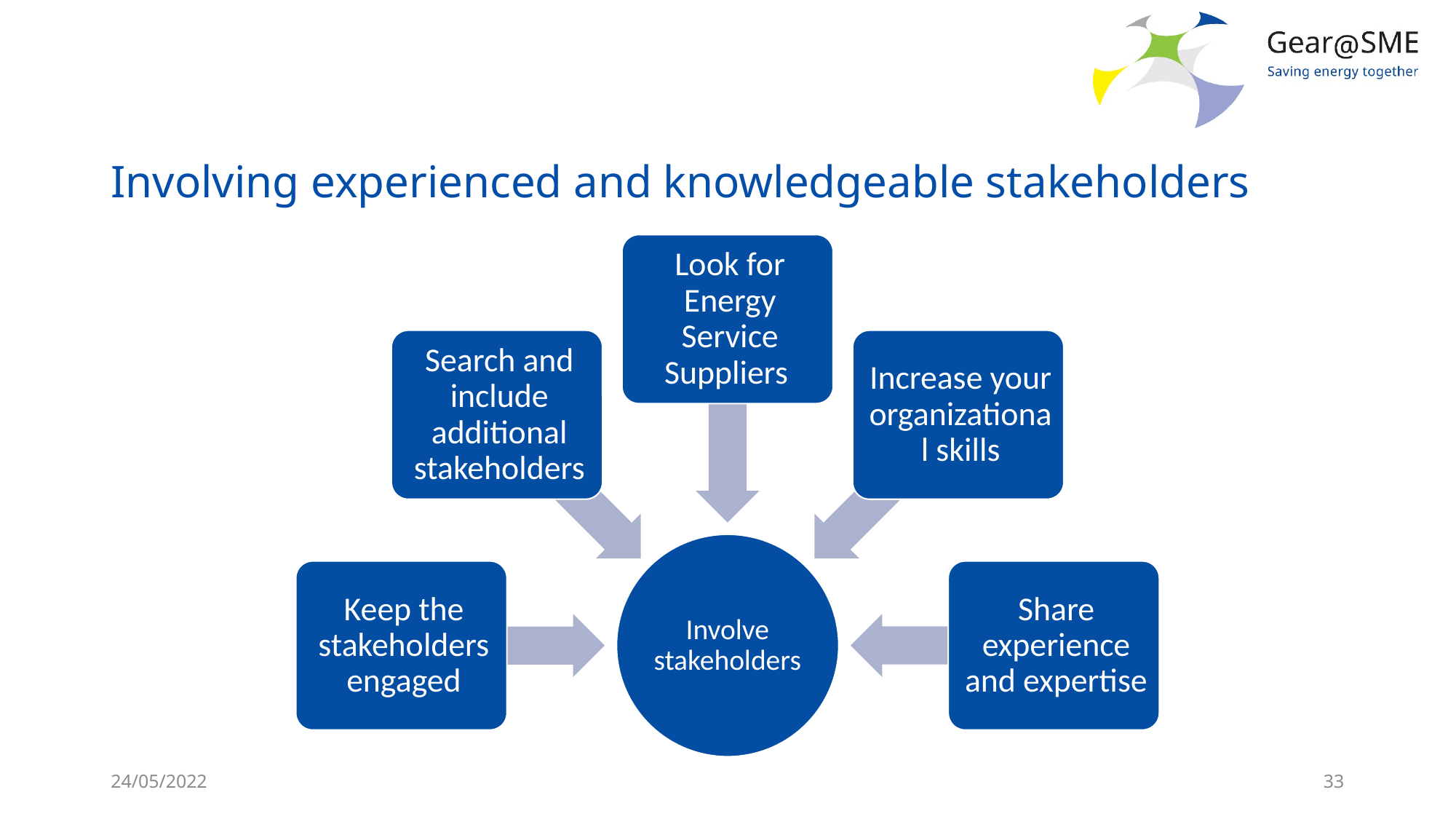

# Involving experienced and knowledgeable stakeholders
Involve stakeholders
Keep the stakeholders engaged
Search and include additional stakeholders
Look for Energy Service Suppliers
Increase your organizational skills
Share experience and expertise

24/05/2022
33